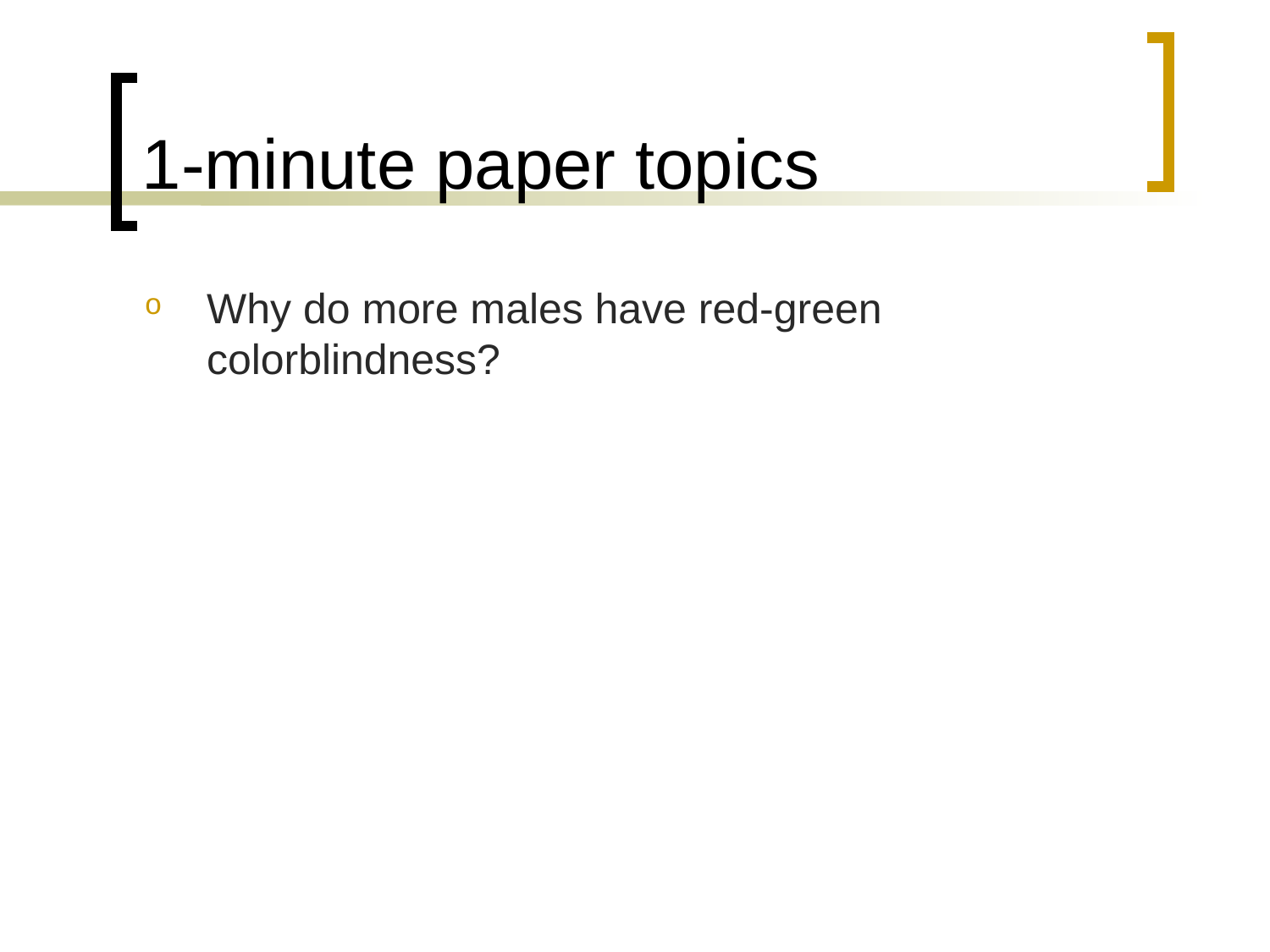

# 1-minute paper topics
Why do more males have red-green colorblindness?